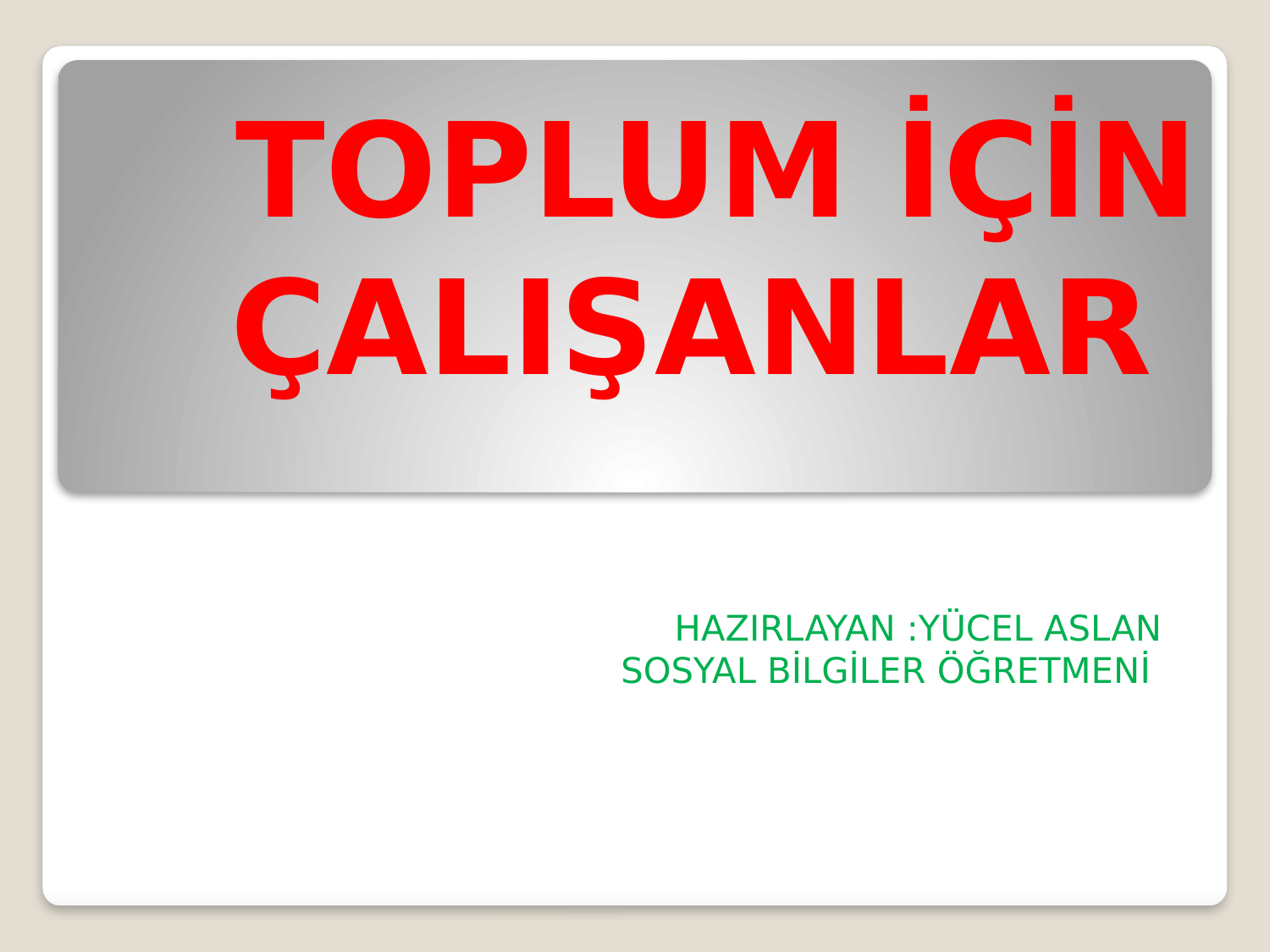

# TOPLUM İÇİN ÇALIŞANLAR
HAZIRLAYAN :YÜCEL ASLAN
SOSYAL BİLGİLER ÖĞRETMENİ